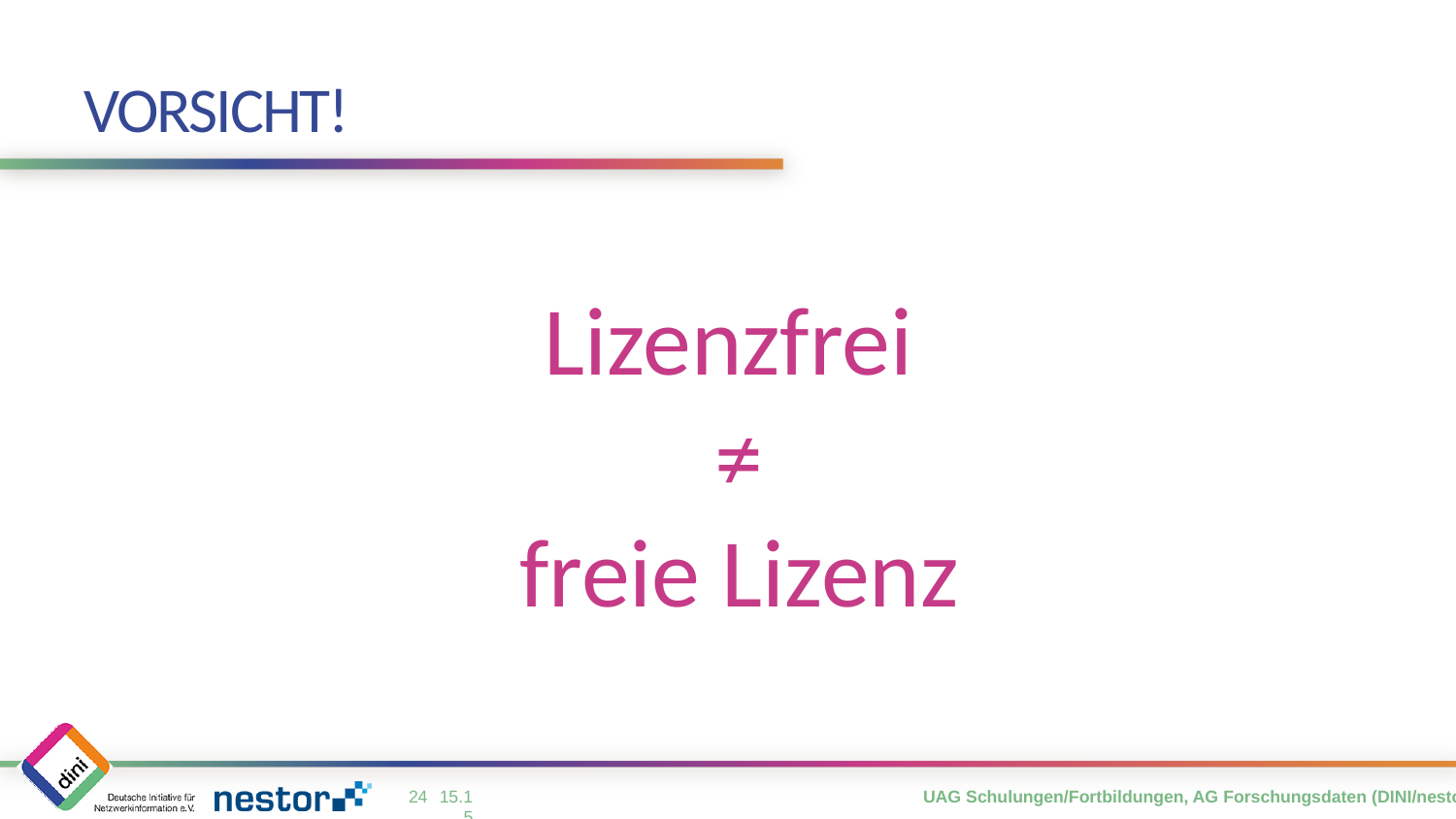

# Vorsicht!
Lizenzfrei
≠
freie Lizenz
24
15.15